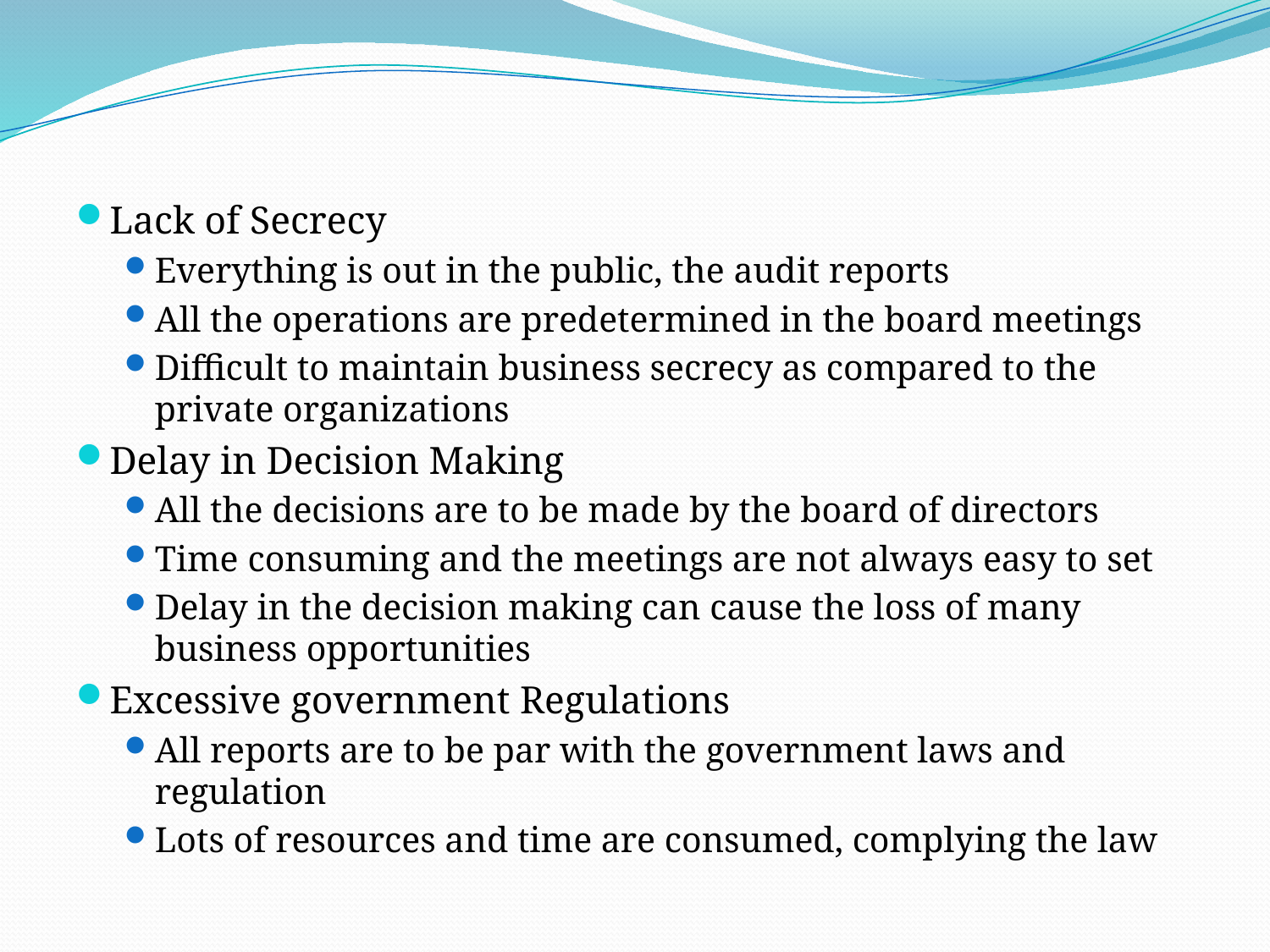

#
Lack of Secrecy
Everything is out in the public, the audit reports
All the operations are predetermined in the board meetings
Difficult to maintain business secrecy as compared to the private organizations
Delay in Decision Making
All the decisions are to be made by the board of directors
Time consuming and the meetings are not always easy to set
Delay in the decision making can cause the loss of many business opportunities
Excessive government Regulations
All reports are to be par with the government laws and regulation
Lots of resources and time are consumed, complying the law